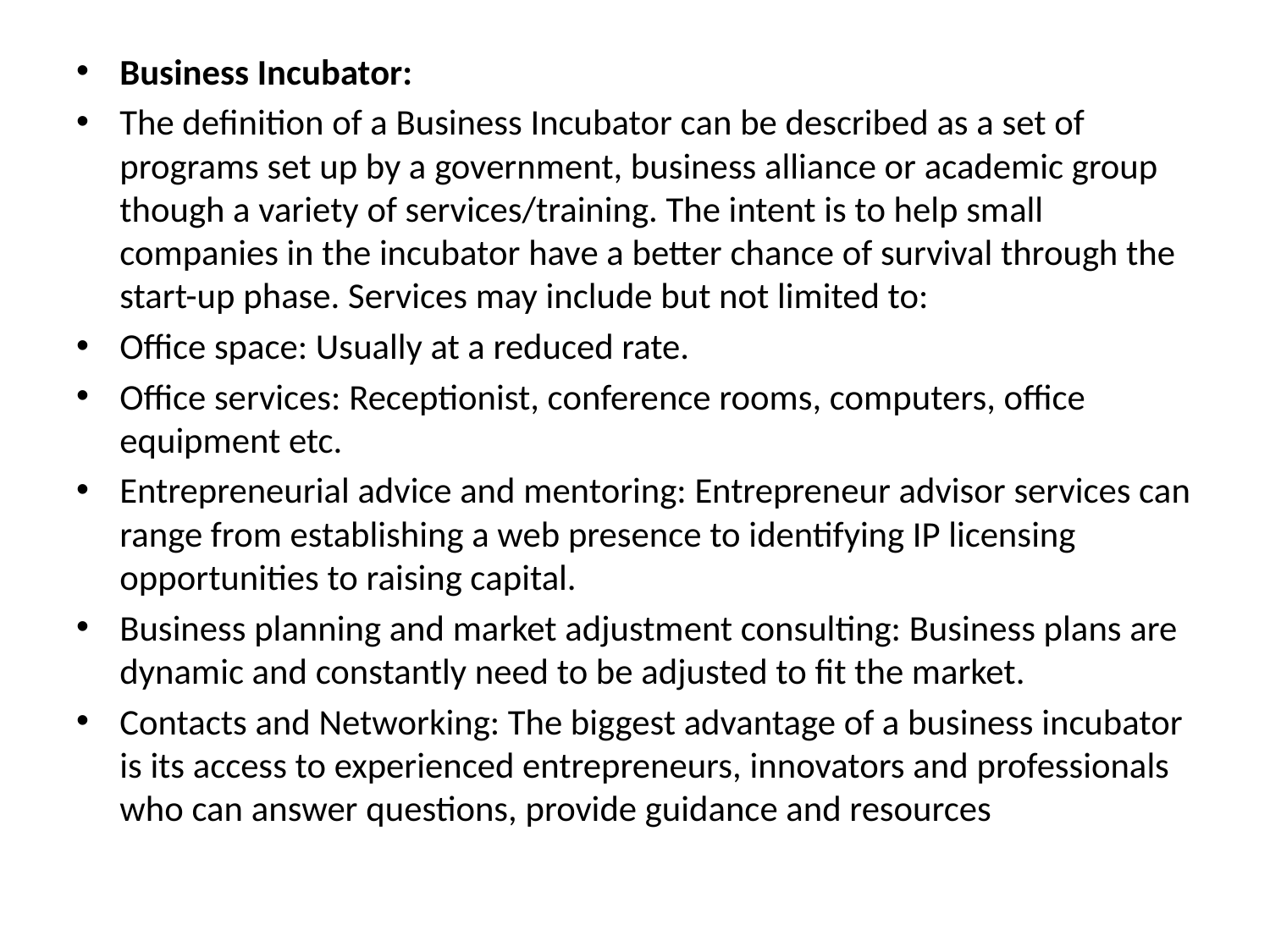

#
Business Incubator:
The definition of a Business Incubator can be described as a set of programs set up by a government, business alliance or academic group though a variety of services/training. The intent is to help small companies in the incubator have a better chance of survival through the start-up phase. Services may include but not limited to:
Office space: Usually at a reduced rate.
Office services: Receptionist, conference rooms, computers, office equipment etc.
Entrepreneurial advice and mentoring: Entrepreneur advisor services can range from establishing a web presence to identifying IP licensing opportunities to raising capital.
Business planning and market adjustment consulting: Business plans are dynamic and constantly need to be adjusted to fit the market.
Contacts and Networking: The biggest advantage of a business incubator is its access to experienced entrepreneurs, innovators and professionals who can answer questions, provide guidance and resources